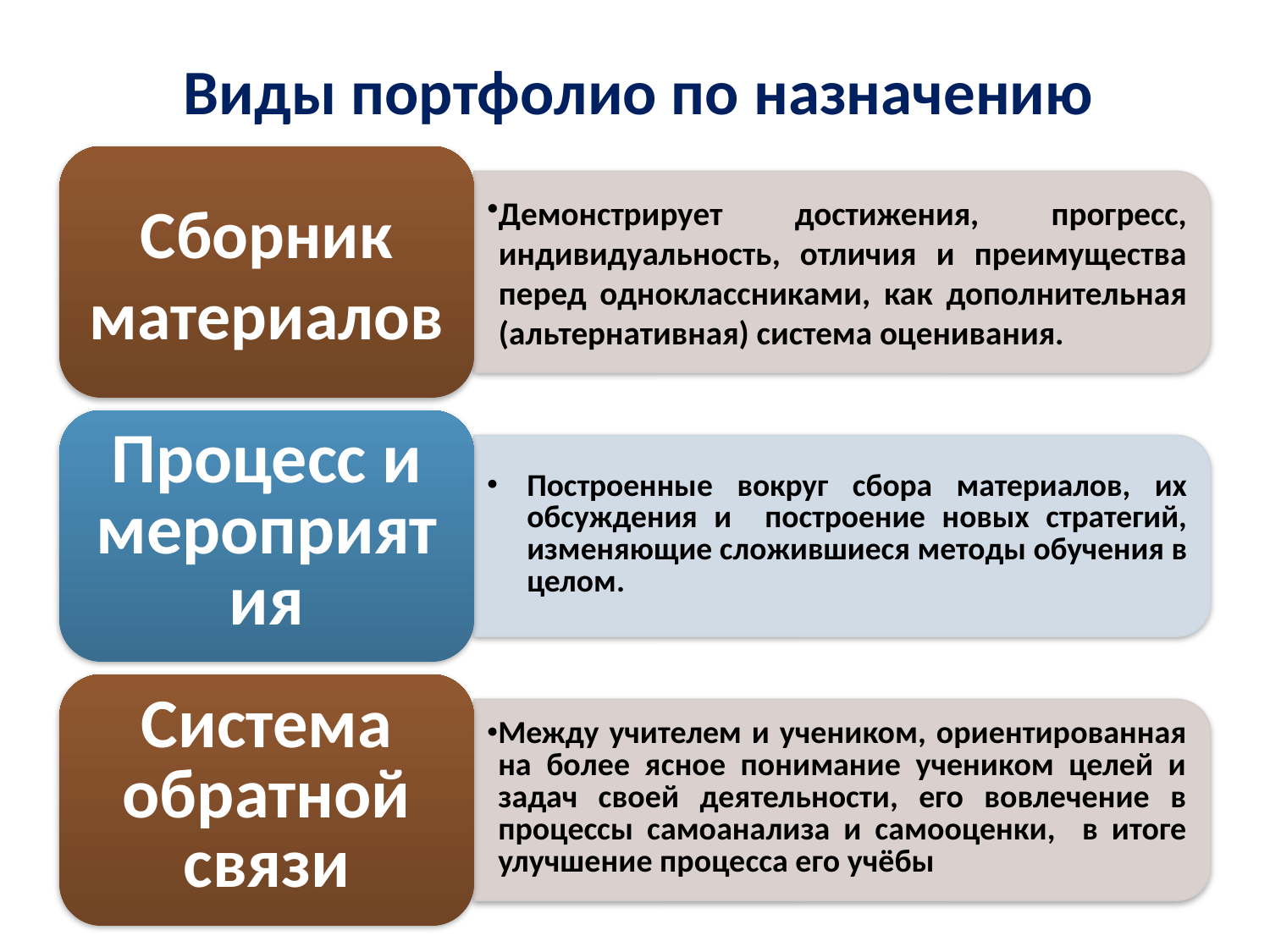

# Виды портфолио по назначению
Сборник материалов
Демонстрирует достижения, прогресс, индивидуальность, отличия и преимущества перед одноклассниками, как дополнительная (альтернативная) система оценивания.
Процесс и мероприятия
Построенные вокруг сбора материалов, их обсуждения и  построение новых стратегий, изменяющие сложившиеся методы обучения в целом.
Система обратной связи
Между учителем и учеником, ориентированная на более ясное понимание учеником целей и задач своей деятельности, его вовлечение в процессы самоанализа и самооценки,  в итоге улучшение процесса его учёбы